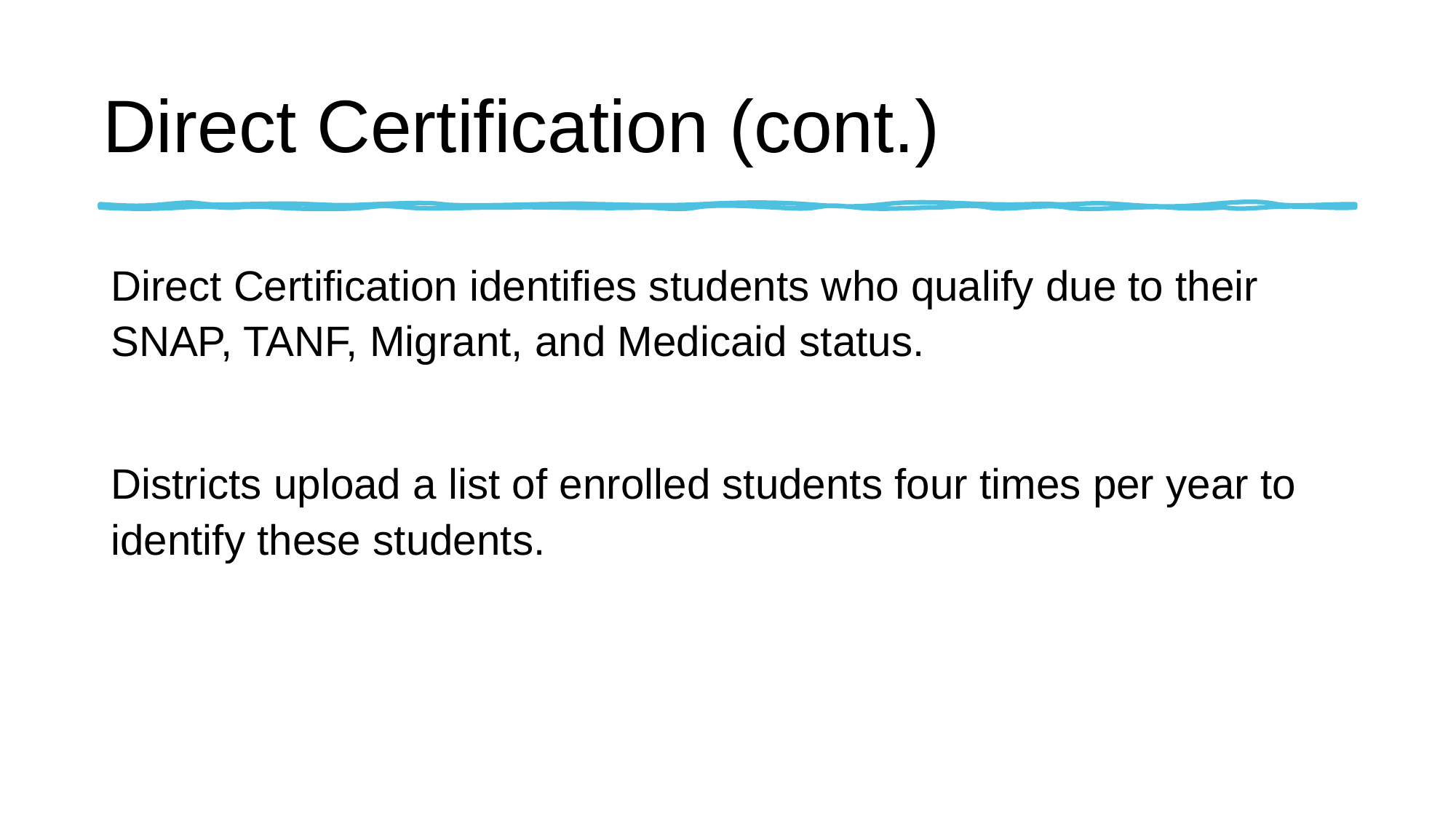

# Direct Certification (cont.)
Direct Certification identifies students who qualify due to their SNAP, TANF, Migrant, and Medicaid status.

Districts upload a list of enrolled students four times per year to identify these students.